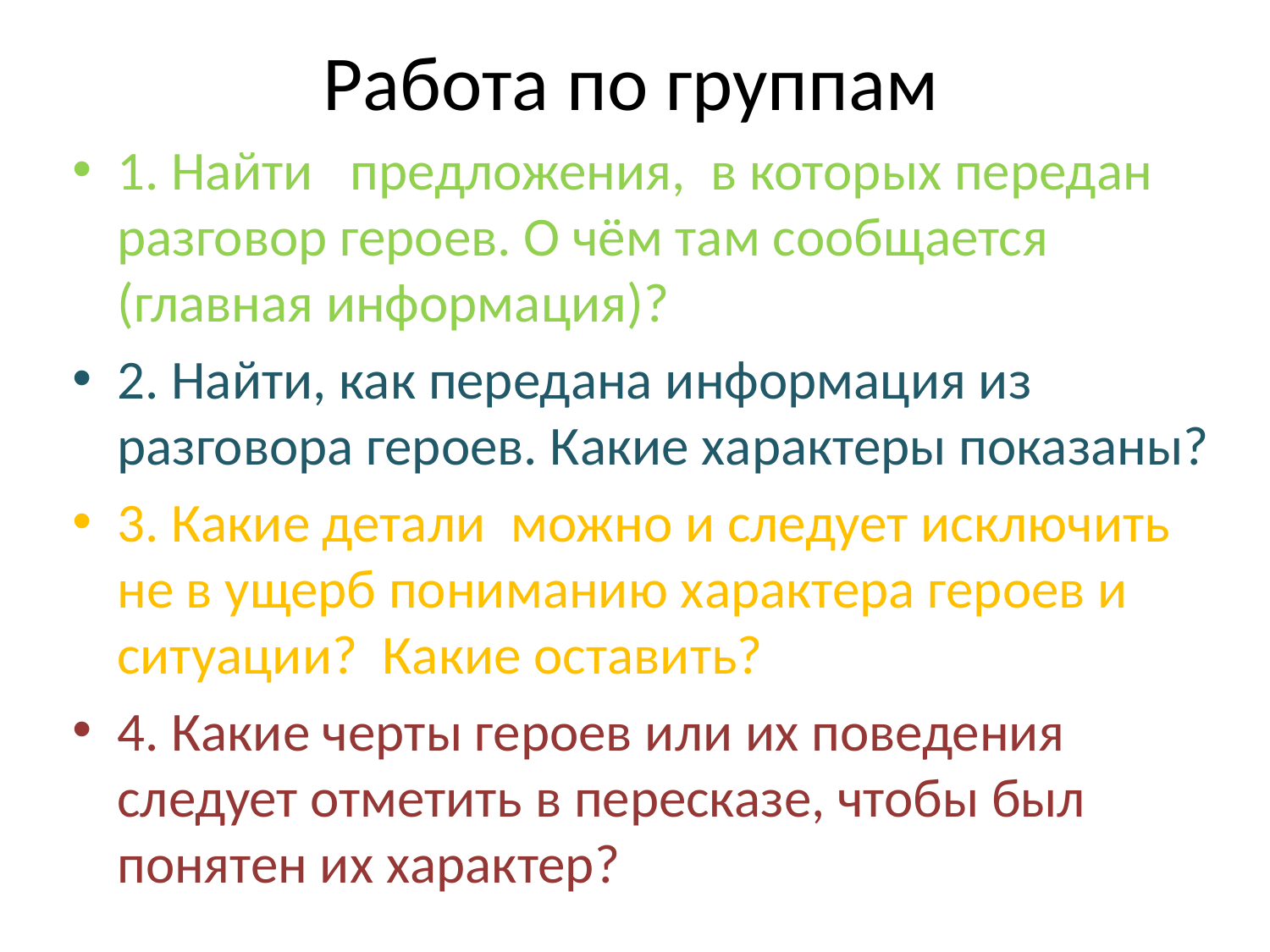

# Работа по группам
1. Найти   предложения,  в которых передан разговор героев. О чём там сообщается (главная информация)?
2. Найти, как передана информация из разговора героев. Какие характеры показаны?
3. Какие детали  можно и следует исключить не в ущерб пониманию характера героев и ситуации?  Какие оставить?
4. Какие черты героев или их поведения следует отметить в пересказе, чтобы был понятен их характер?